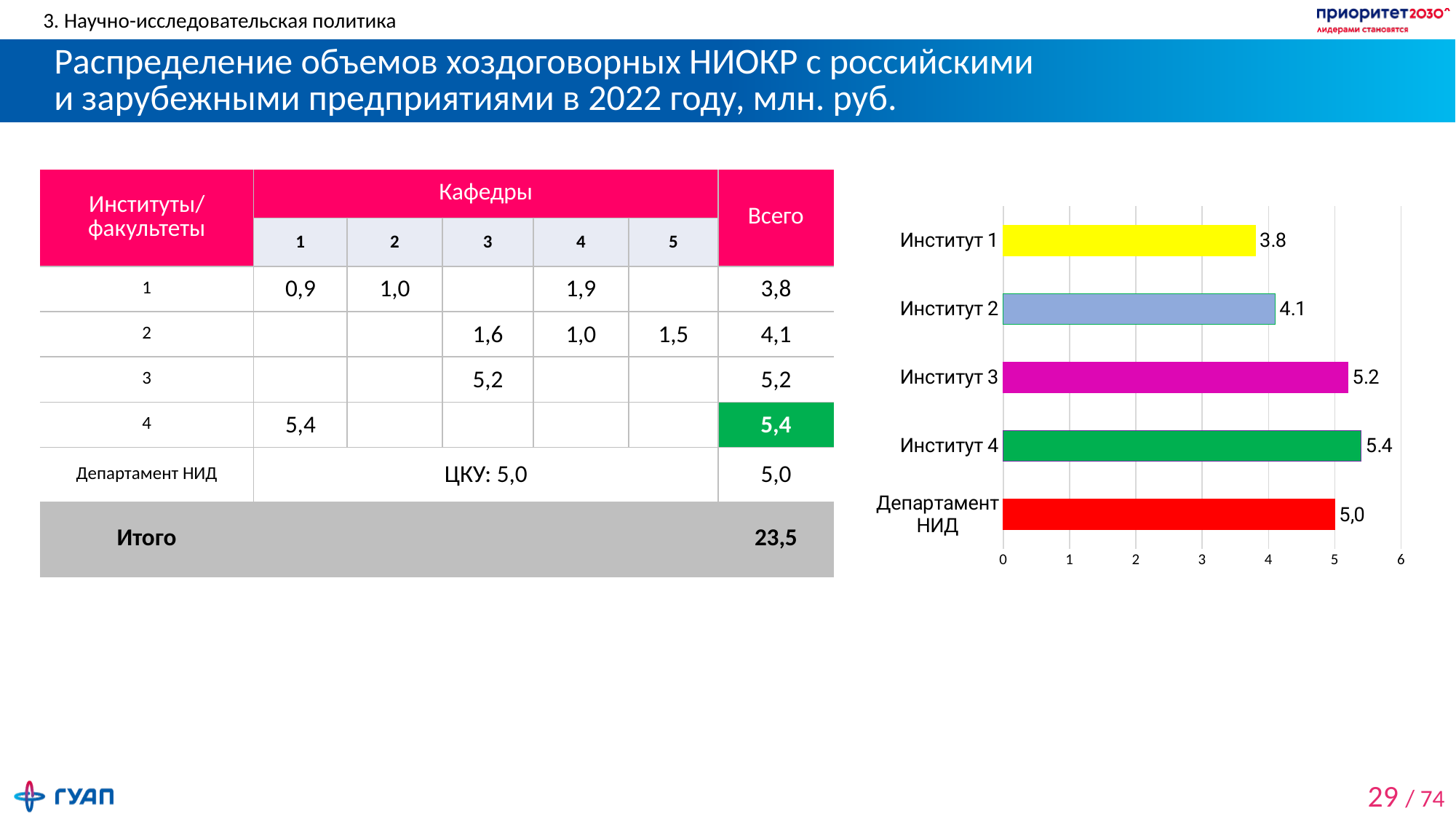

3. Научно-исследовательская политика
# Распределение объемов хоздоговорных НИОКР с российскими и зарубежными предприятиями в 2022 году, млн. руб.
| Институты/ факультеты | Кафедры |  |  |  |  | Всего |
| --- | --- | --- | --- | --- | --- | --- |
|  | 1 | 2 | 3 | 4 | 5 |  |
| 1 | 0,9 | 1,0 |  | 1,9 |  | 3,8 |
| 2 |  |  | 1,6 | 1,0 | 1,5 | 4,1 |
| 3 |  |  | 5,2 |  |  | 5,2 |
| 4 | 5,4 |  |  |  |  | 5,4 |
| Департамент НИД | ЦКУ: 5,0 |  |  |  |  | 5,0 |
| Итого |  |  |  |  |  | 23,5 |

### Chart

| Category |  |
|---|---|
| Департамент НИД | 5.0 |
| Институт 4 | 5.4 |
| Институт 3 | 5.2 |
| Институт 2 | 4.1 |
| Институт 1 | 3.8 |